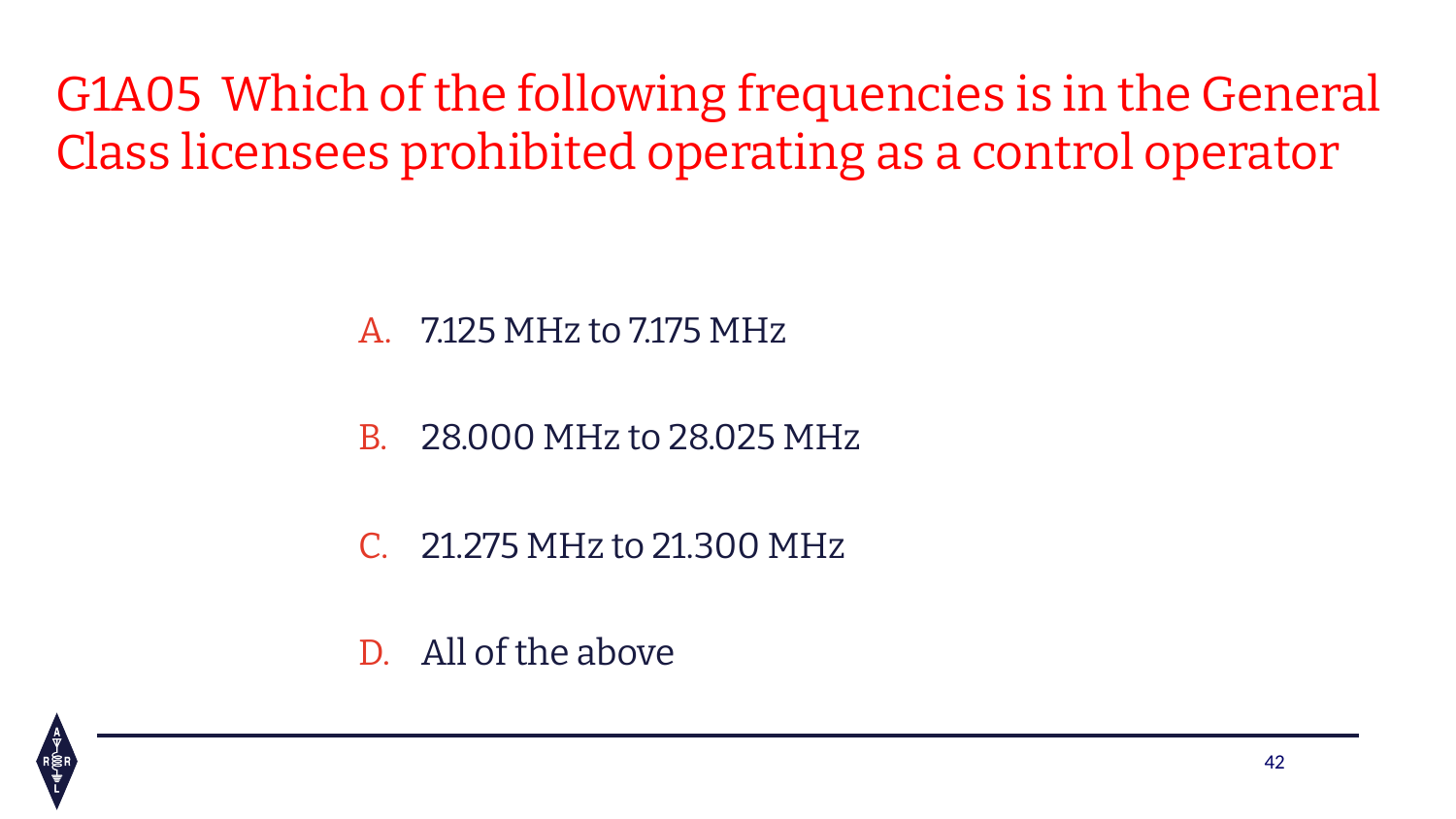

G1A05  Which of the following frequencies is in the General Class licensees prohibited operating as a control operator

7.125 MHz to 7.175 MHz

28.000 MHz to 28.025 MHz

21.275 MHz to 21.300 MHz

All of the above
42